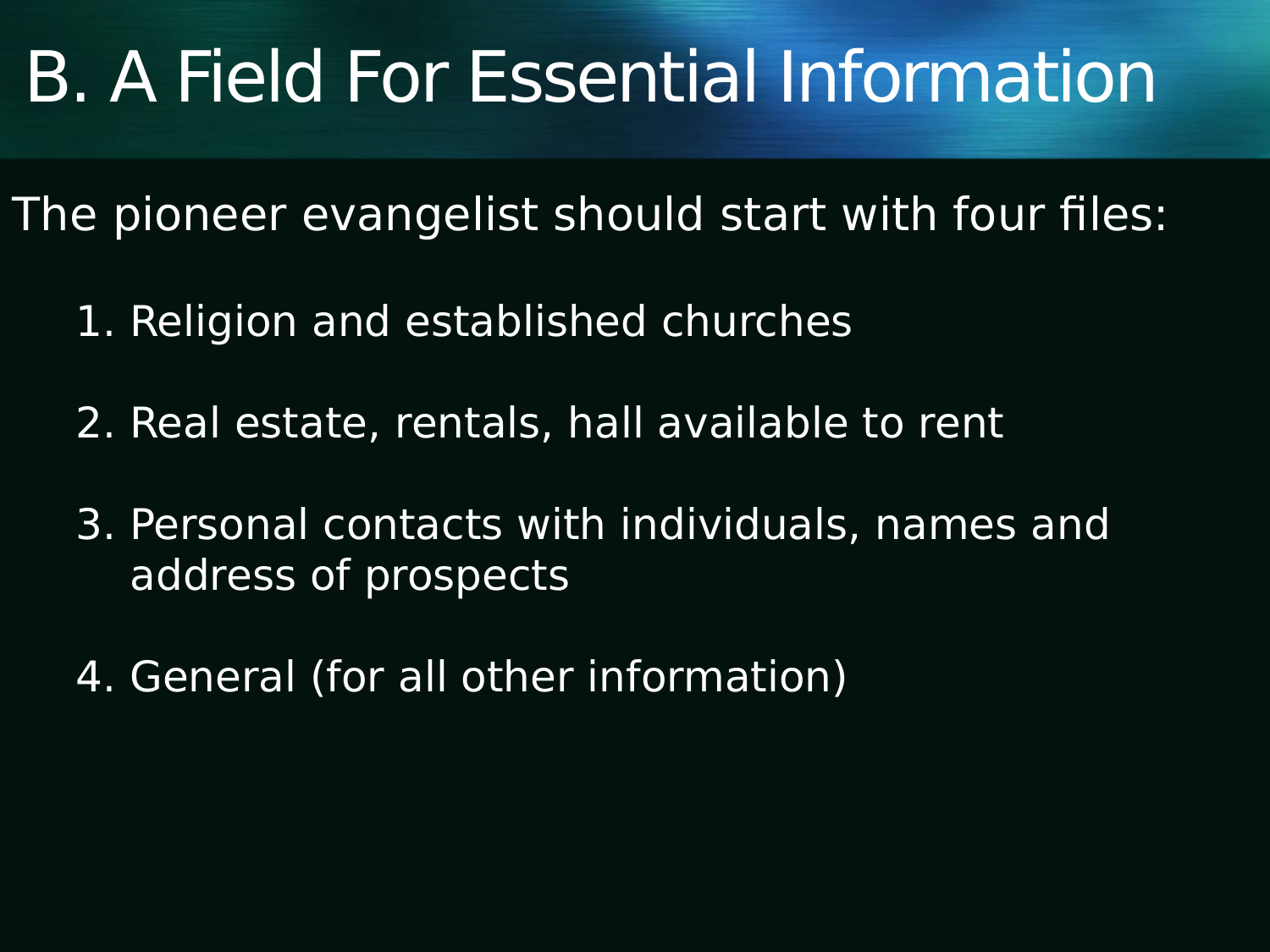

# B. A Field For Essential Information
The pioneer evangelist should start with four files:

1. Religion and established churches

2. Real estate, rentals, hall available to rent

3. Personal contacts with individuals, names and
    address of prospects

4. General (for all other information)